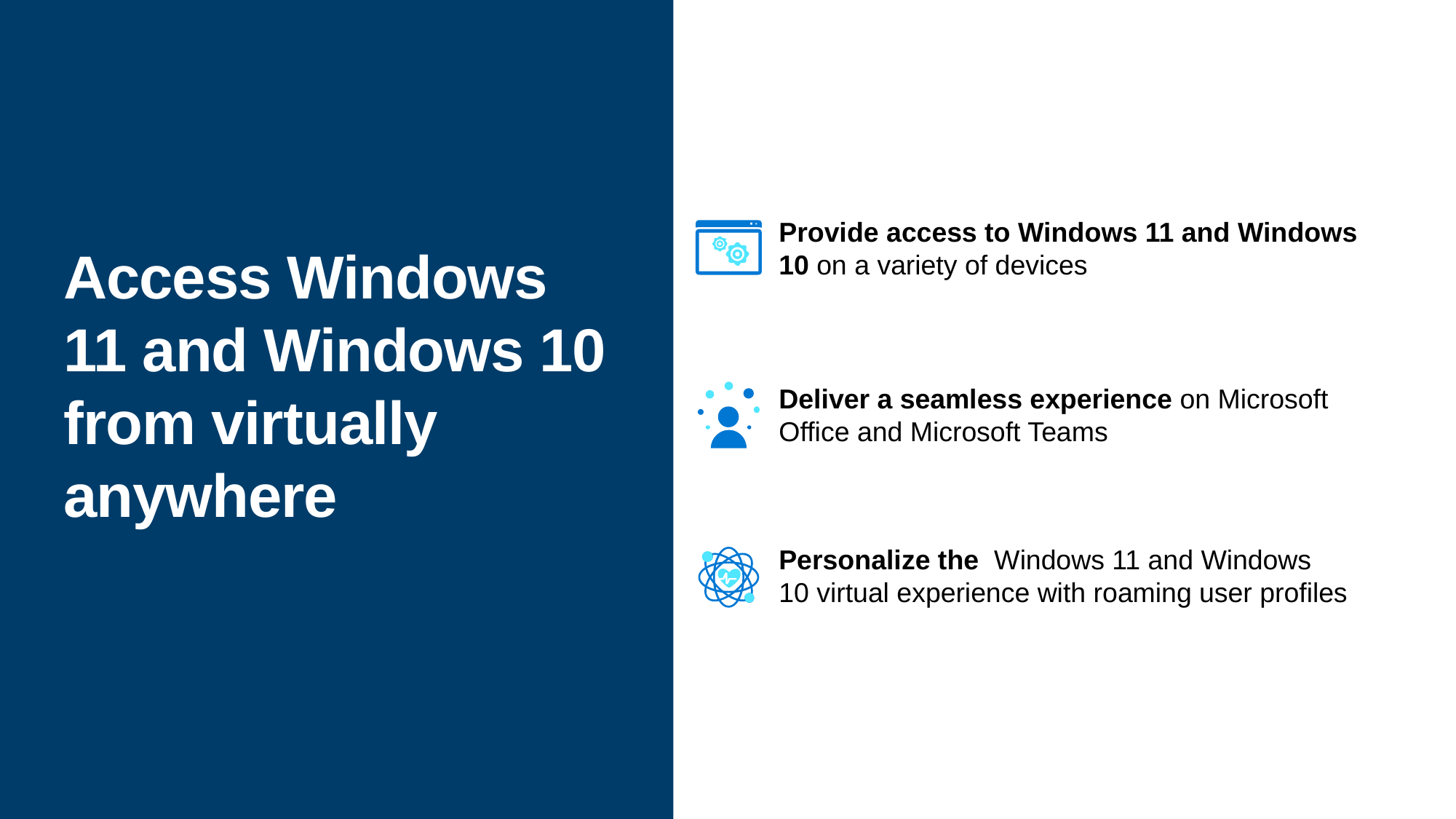

Provide access to Windows 11 and Windows 10 on a variety of devices

Access Windows 11 and Windows 10 from virtually anywhere

Deliver a seamless experience on Microsoft Office and Microsoft Teams
Personalize the  Windows 11 and Windows 10 virtual experience with roaming user profiles